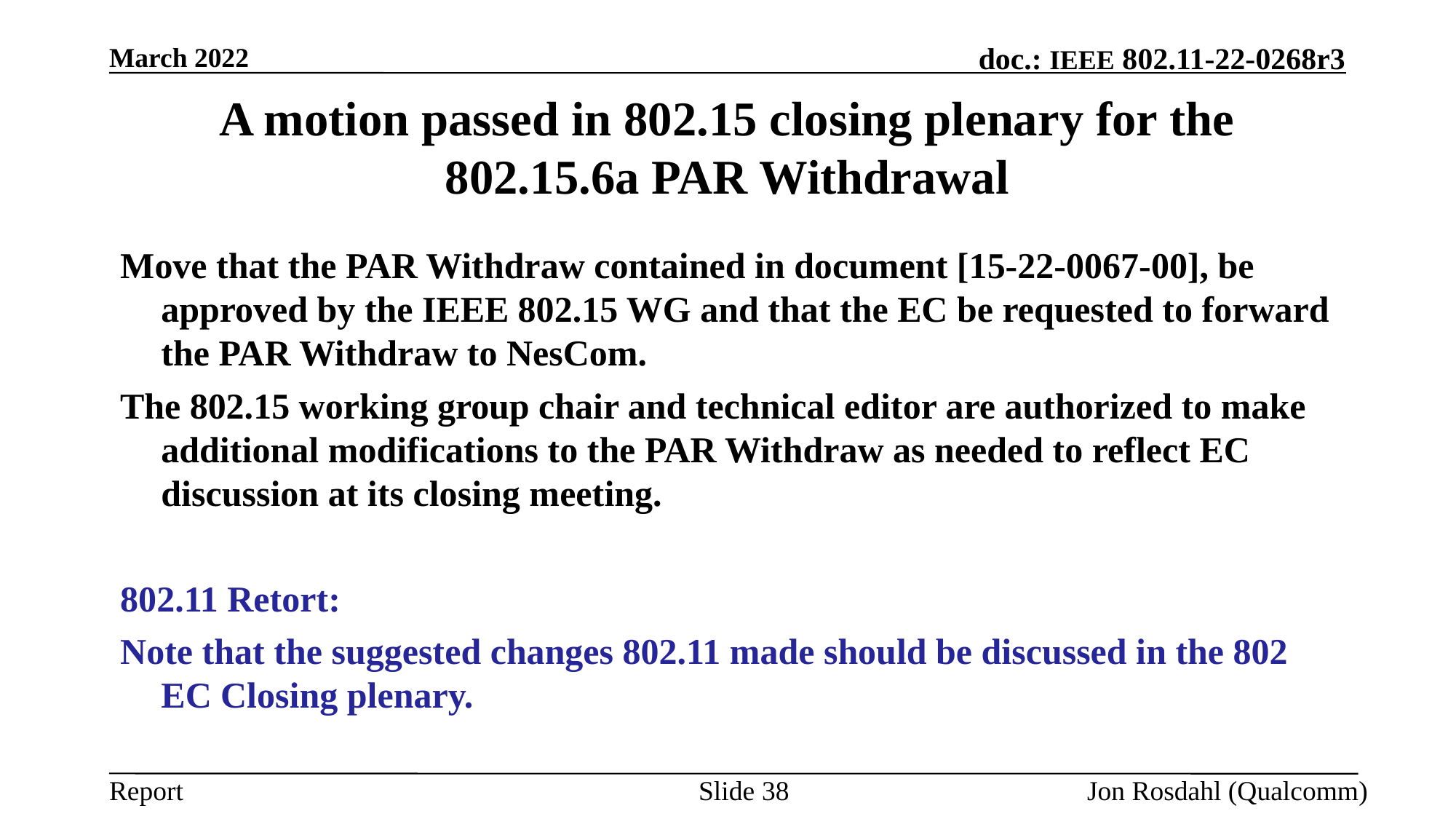

March 2022
# A motion passed in 802.15 closing plenary for the 802.15.6a PAR Withdrawal
Move that the PAR Withdraw contained in document [15-22-0067-00], be approved by the IEEE 802.15 WG and that the EC be requested to forward the PAR Withdraw to NesCom.
The 802.15 working group chair and technical editor are authorized to make additional modifications to the PAR Withdraw as needed to reflect EC discussion at its closing meeting.

802.11 Retort:
Note that the suggested changes 802.11 made should be discussed in the 802 EC Closing plenary.
Slide 38
Jon Rosdahl (Qualcomm)